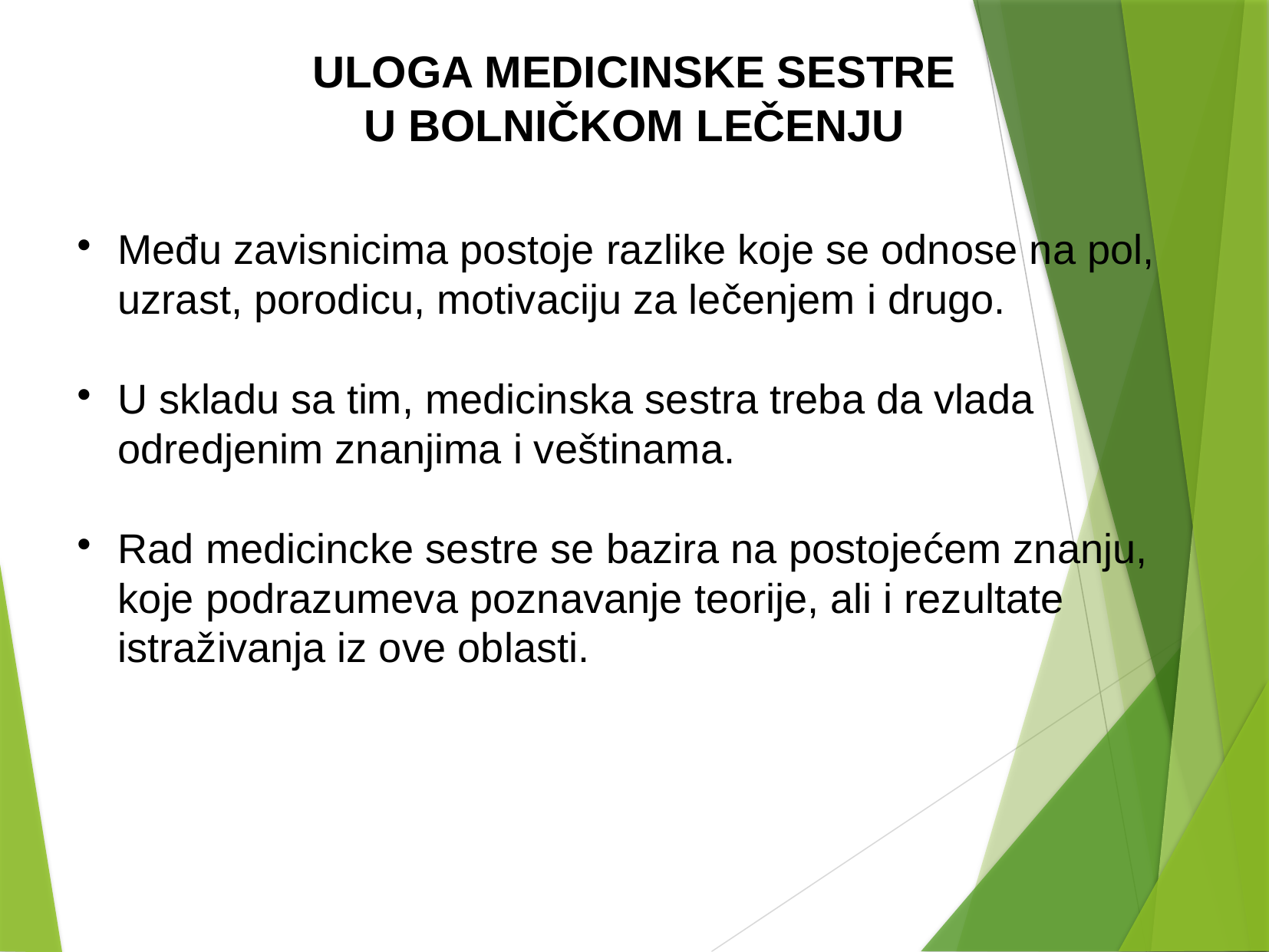

ULOGA MEDICINSKE SESTRE U BOLNIČKOM LEČENJU
Među zavisnicima postoje razlike koje se odnose na pol, uzrast, porodicu, motivaciju za lečenjem i drugo.

U skladu sa tim, medicinska sestra treba da vlada odredjenim znanjima i veštinama.

Rad medicincke sestre se bazira na postojećem znanju, koje podrazumeva poznavanje teorije, ali i rezultate istraživanja iz ove oblasti.